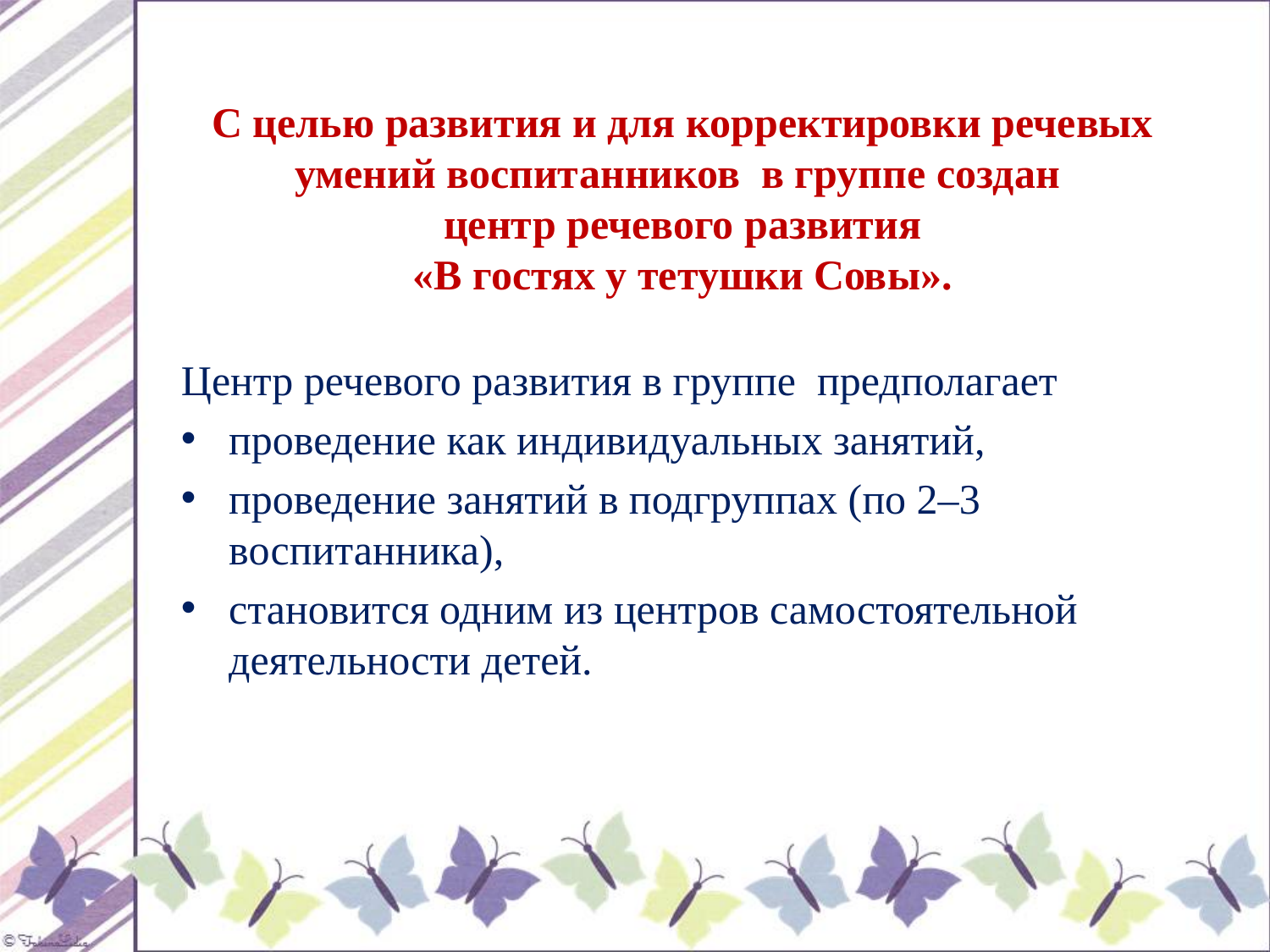

# С целью развития и для корректировки речевых умений воспитанников  в группе создан центр речевого развития «В гостях у тетушки Совы».
Центр речевого развития в группе  предполагает
проведение как индивидуальных занятий,
проведение занятий в подгруппах (по 2–3 воспитанника),
становится одним из центров самостоятельной деятельности детей.